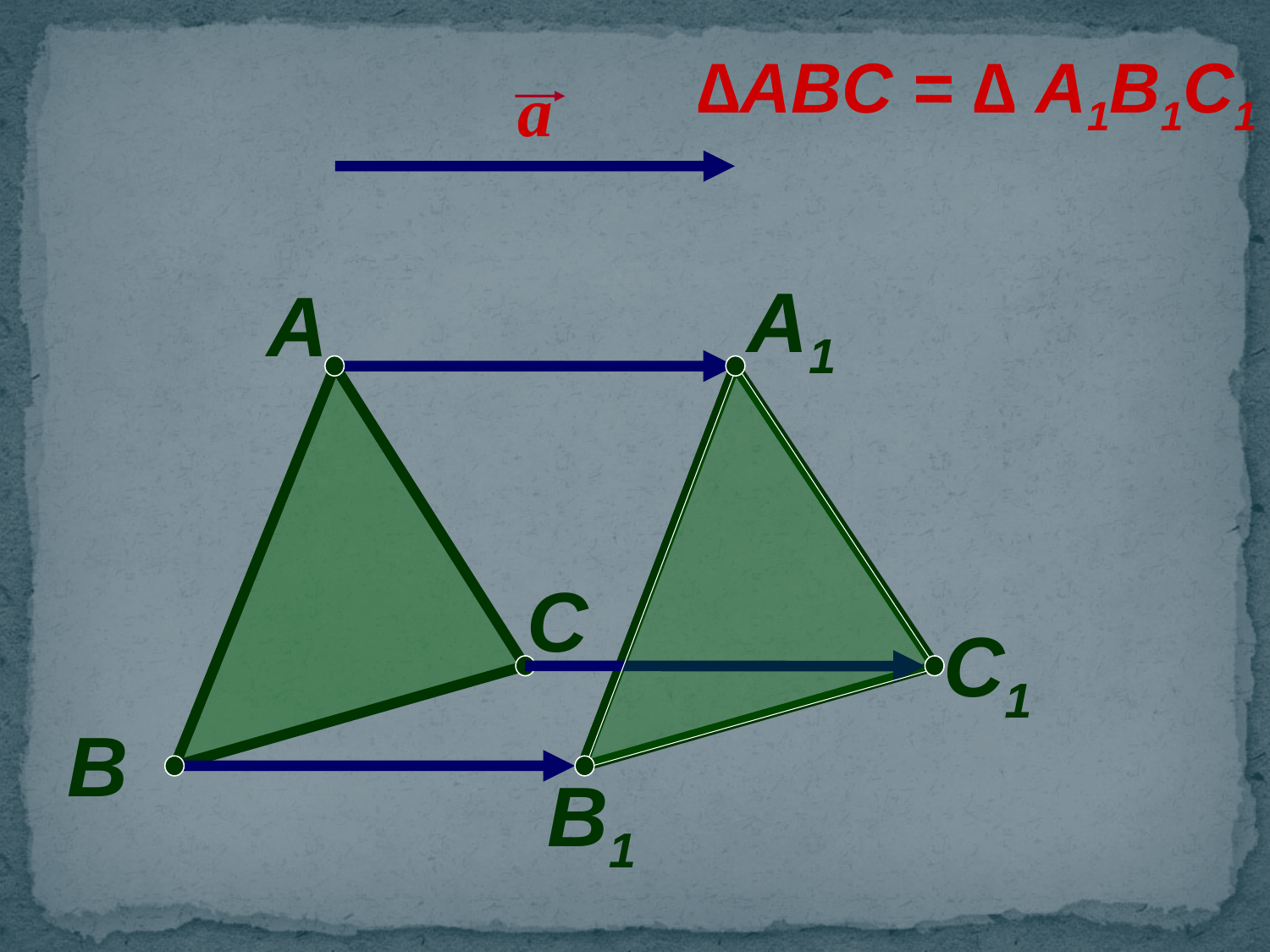

∆АВC = ∆ А1В1C1
а

А1
А
C
B

C1

B1